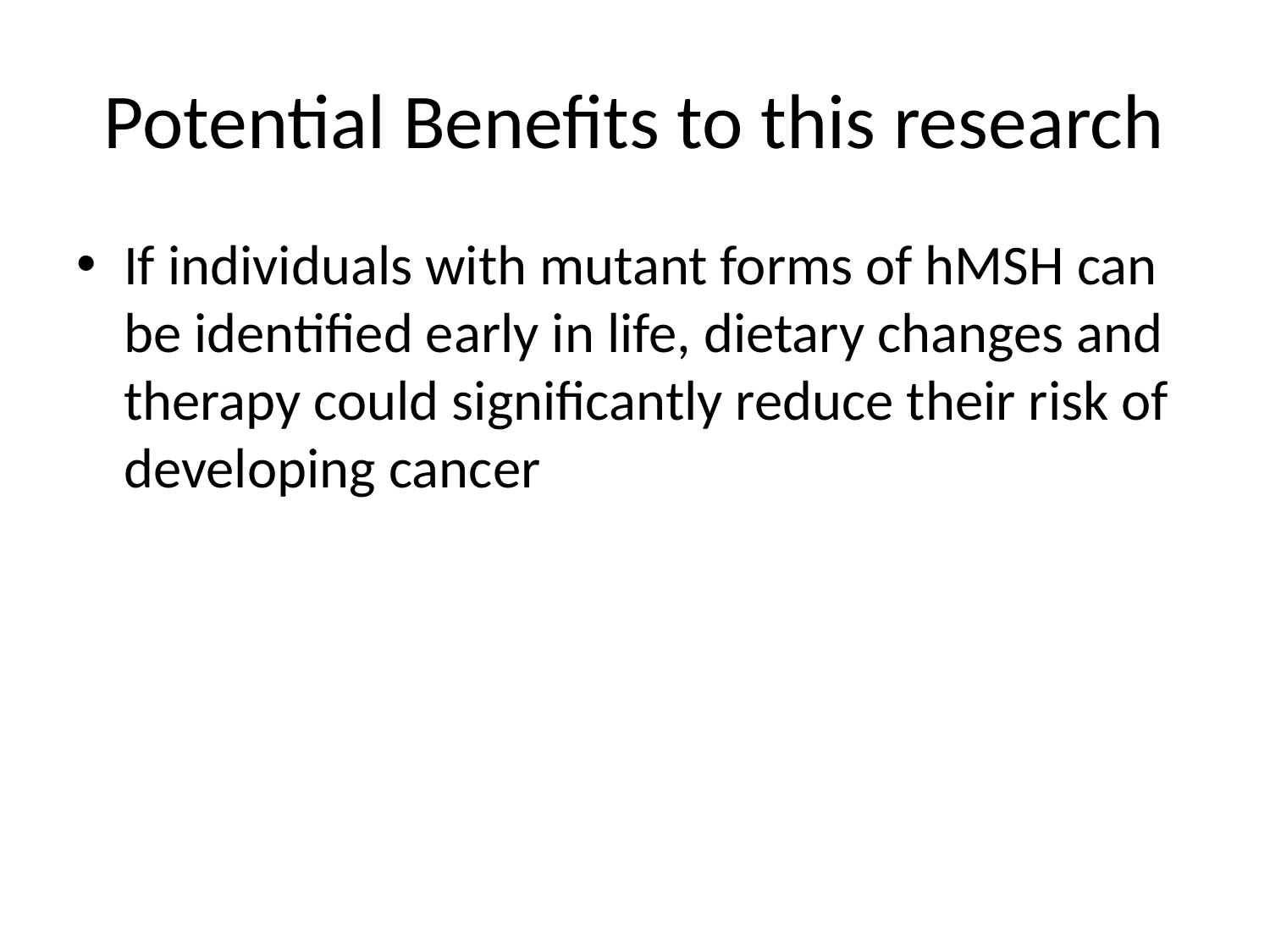

# Potential Benefits to this research
If individuals with mutant forms of hMSH can be identified early in life, dietary changes and therapy could significantly reduce their risk of developing cancer